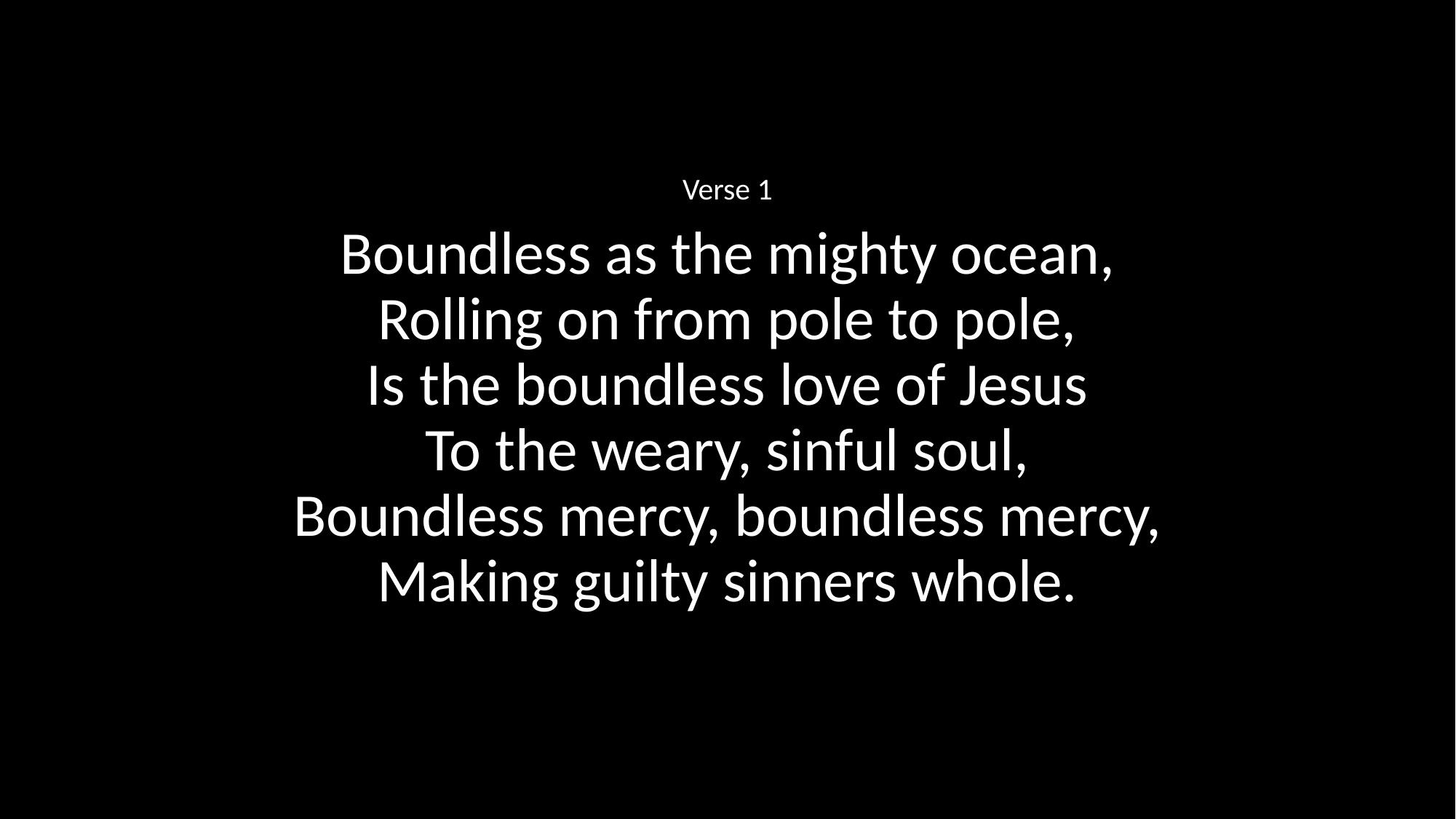

Verse 1
Boundless as the mighty ocean,
Rolling on from pole to pole,
Is the boundless love of Jesus
To the weary, sinful soul,
Boundless mercy, boundless mercy,
Making guilty sinners whole.